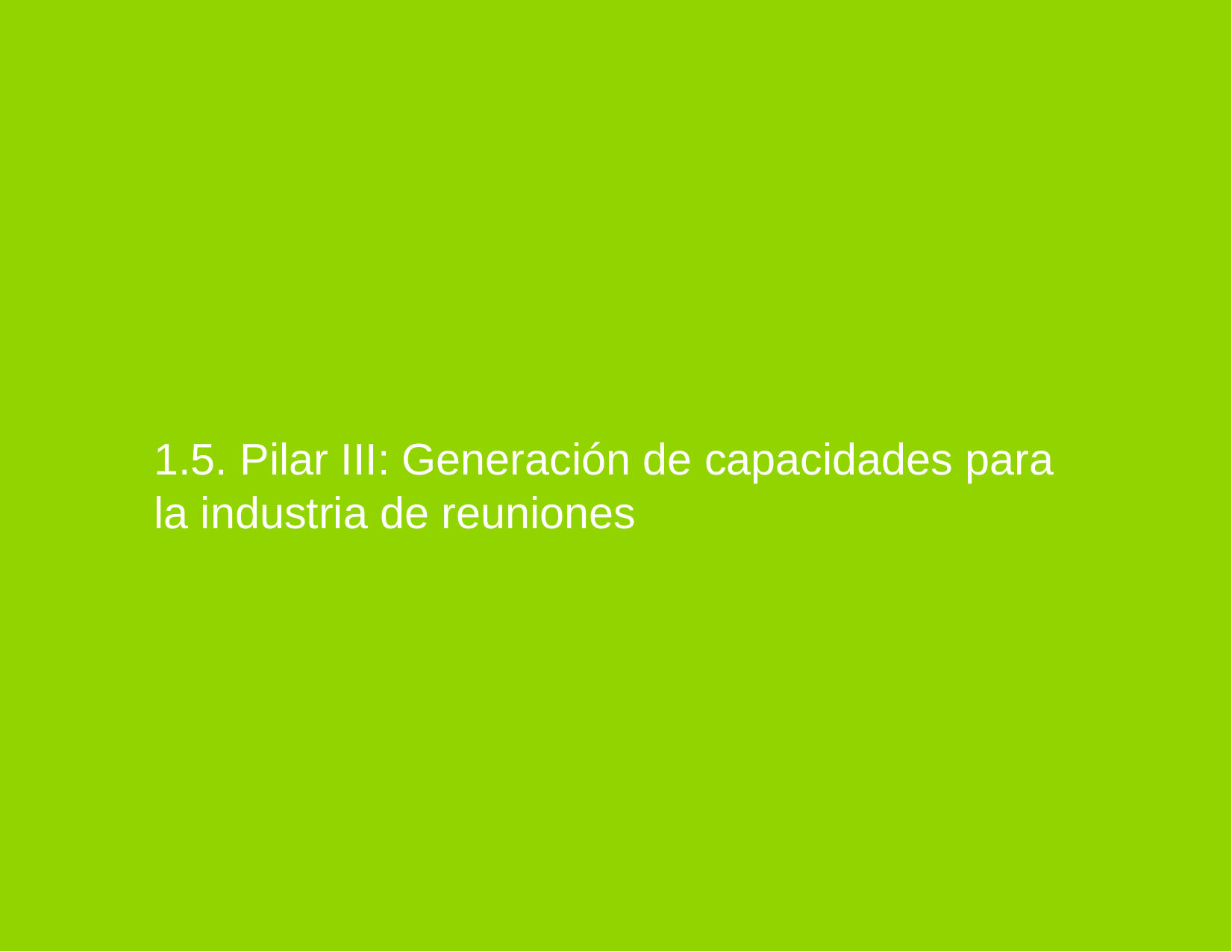

1.5. Pilar III: Generación de capacidades para la industria de reuniones